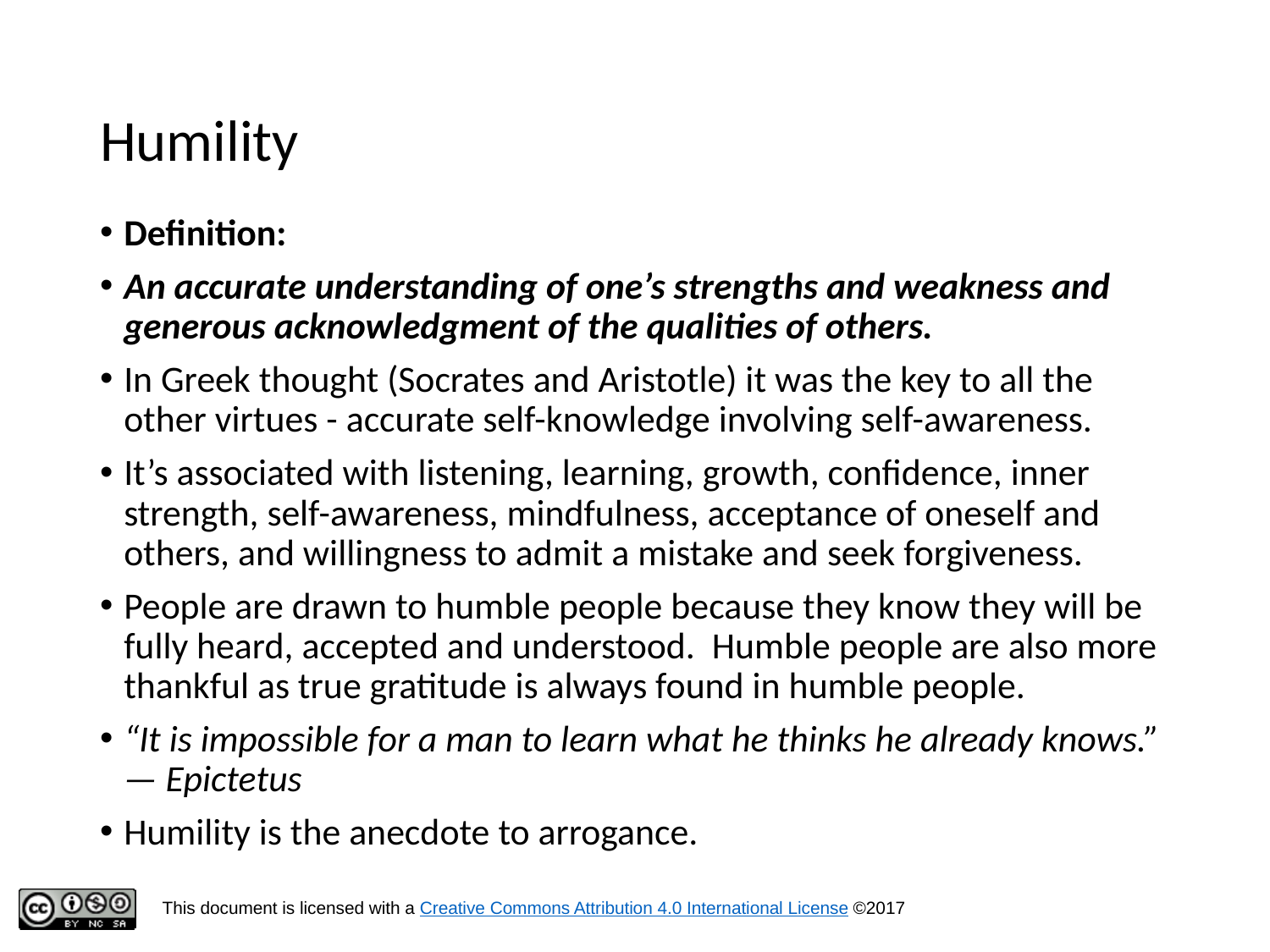

# Humility
Definition:
An accurate understanding of one’s strengths and weakness and generous acknowledgment of the qualities of others.
In Greek thought (Socrates and Aristotle) it was the key to all the other virtues - accurate self-knowledge involving self-awareness.
It’s associated with listening, learning, growth, confidence, inner strength, self-awareness, mindfulness, acceptance of oneself and others, and willingness to admit a mistake and seek forgiveness.
People are drawn to humble people because they know they will be fully heard, accepted and understood.  Humble people are also more thankful as true gratitude is always found in humble people.
“It is impossible for a man to learn what he thinks he already knows.” — Epictetus
Humility is the anecdote to arrogance.